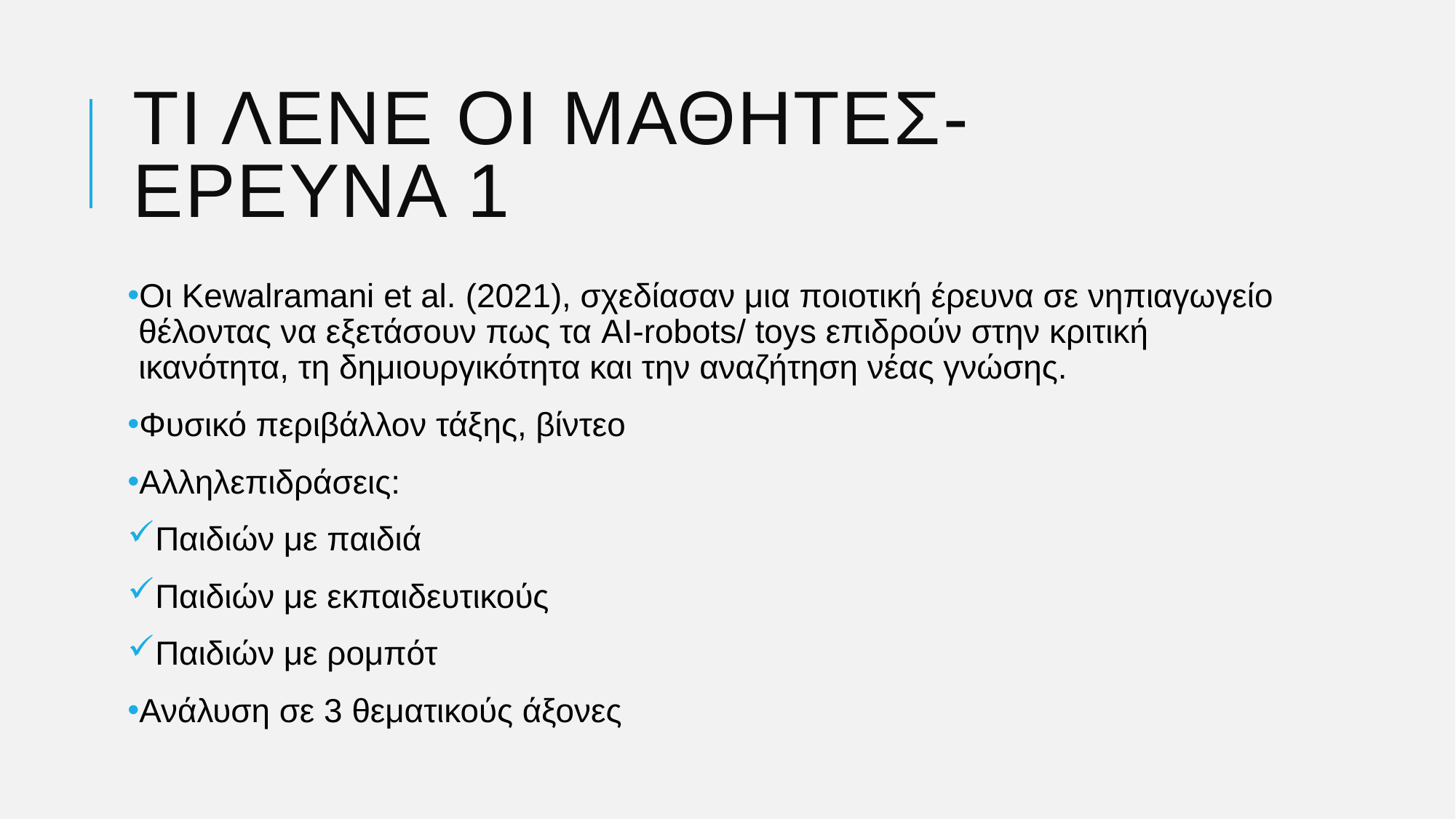

# Τι λενε οι μαθητεσ- ερευνα 1
Οι Kewalramani et al. (2021), σχεδίασαν μια ποιοτική έρευνα σε νηπιαγωγείο θέλοντας να εξετάσουν πως τα AI-robots/ toys επιδρούν στην κριτική ικανότητα, τη δημιουργικότητα και την αναζήτηση νέας γνώσης.
Φυσικό περιβάλλον τάξης, βίντεο
Αλληλεπιδράσεις:
Παιδιών με παιδιά
Παιδιών με εκπαιδευτικούς
Παιδιών με ρομπότ
Ανάλυση σε 3 θεματικούς άξονες